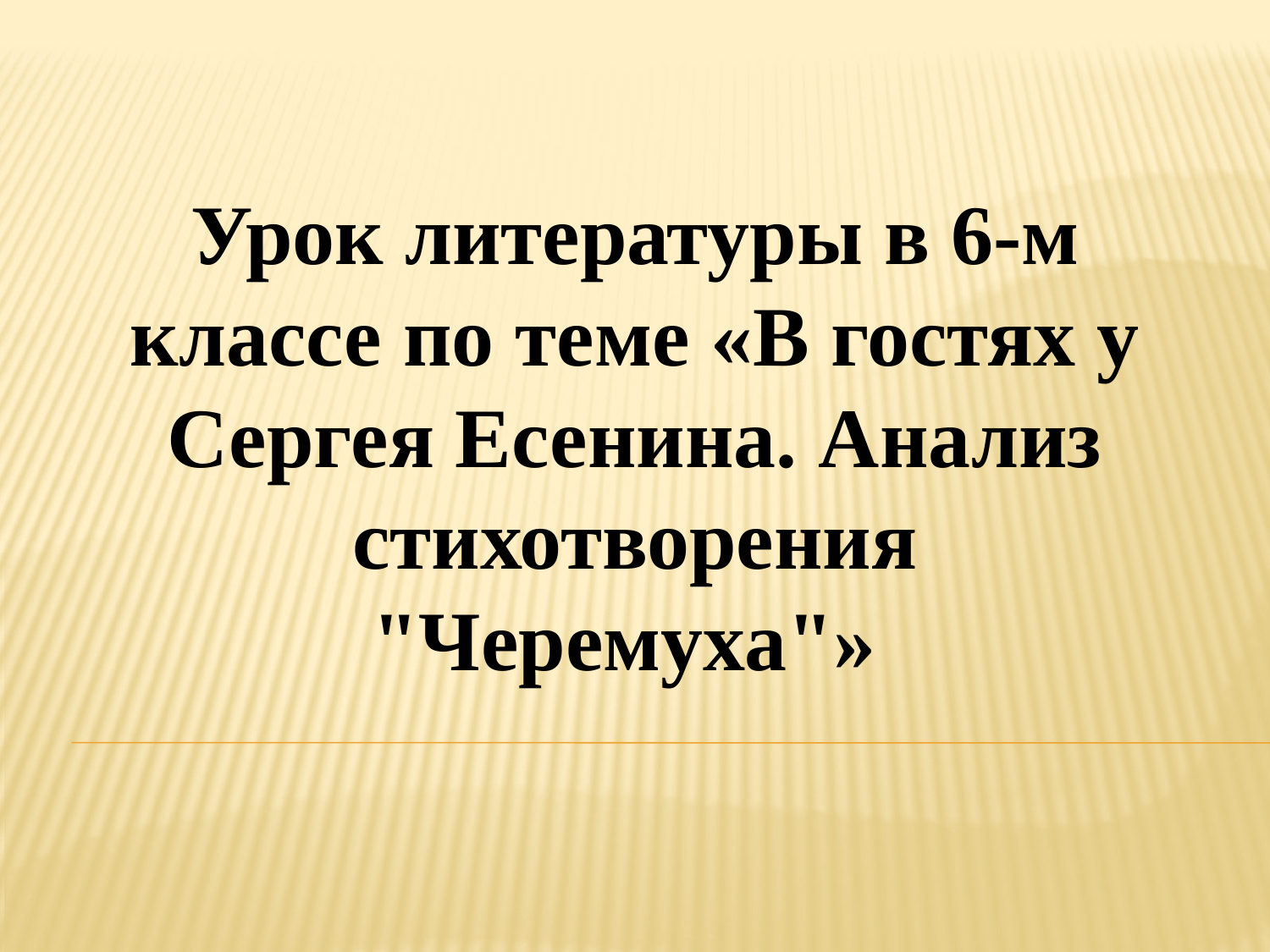

Урок литературы в 6-м классе по теме «В гостях у Сергея Есенина. Анализ стихотворения "Черемуха"»